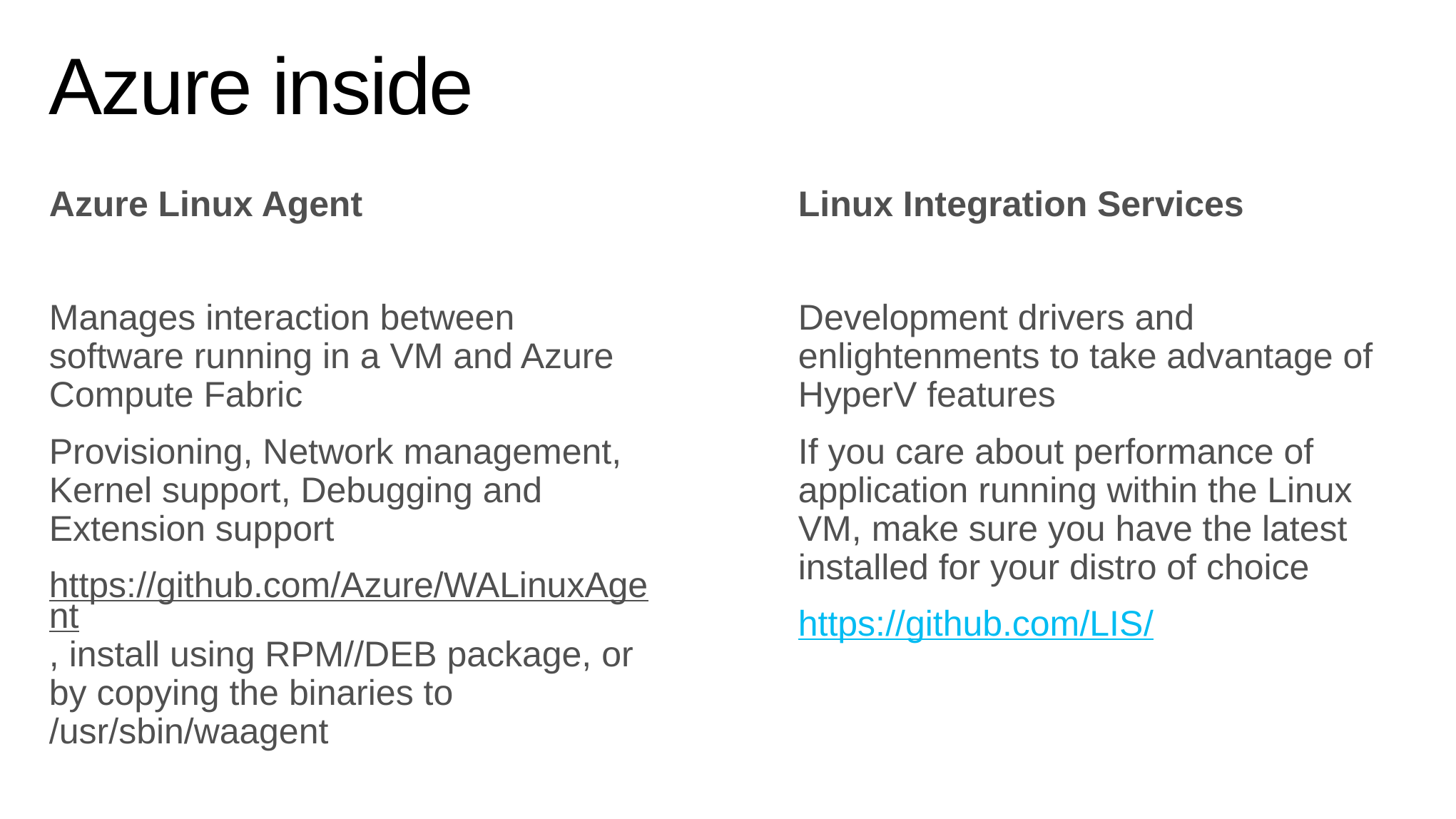

# Azure inside
Azure Linux Agent

Manages interaction between software running in a VM and Azure Compute Fabric
Provisioning, Network management, Kernel support, Debugging and Extension support
https://github.com/Azure/WALinuxAgent, install using RPM//DEB package, or by copying the binaries to /usr/sbin/waagent
Linux Integration Services

Development drivers and enlightenments to take advantage of HyperV features
If you care about performance of application running within the Linux VM, make sure you have the latest installed for your distro of choice
https://github.com/LIS/